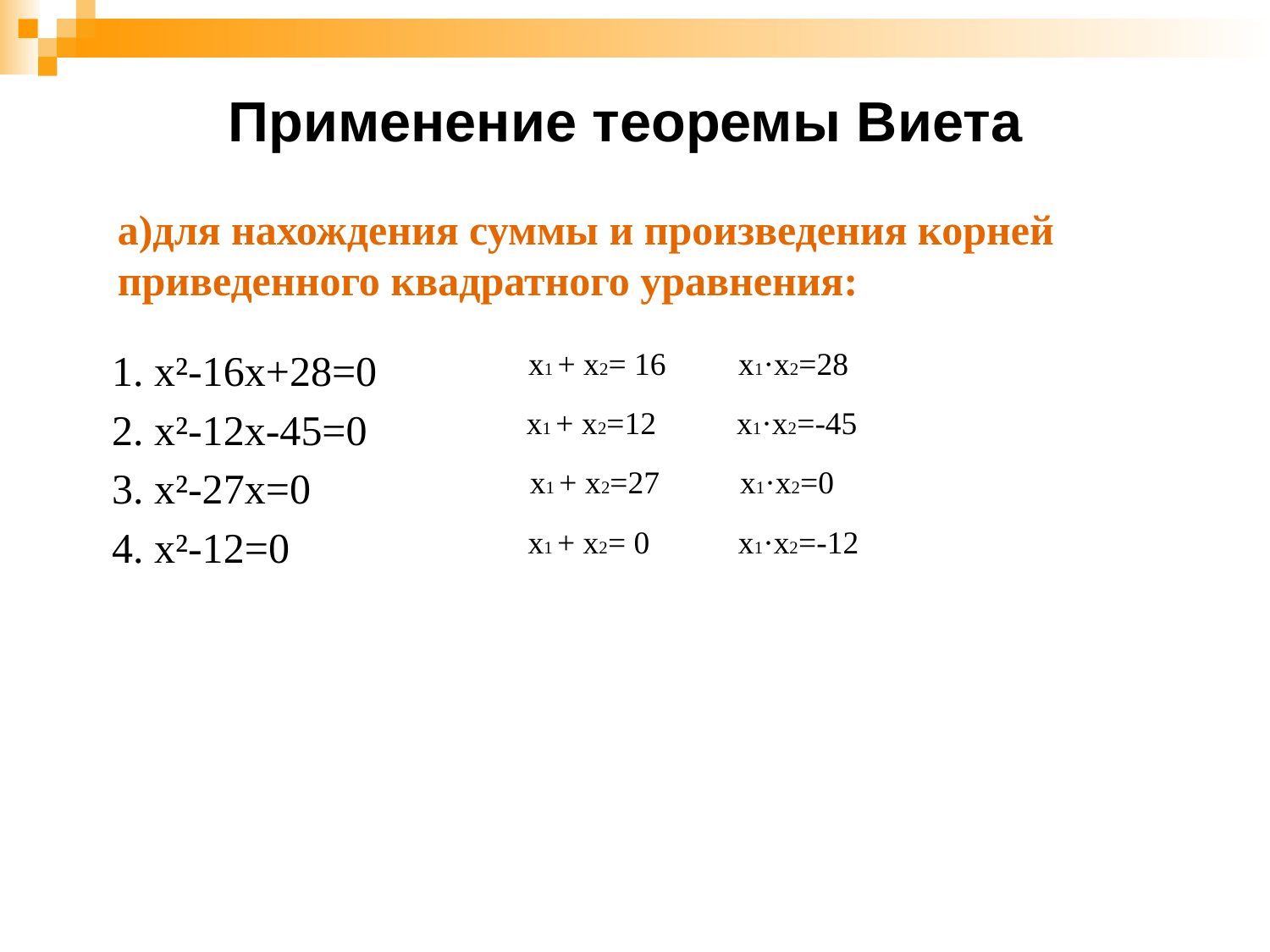

# Применение теоремы Виета
а)для нахождения суммы и произведения корней приведенного квадратного уравнения:
1. х²-16х+28=0
2. х²-12х-45=0
3. х²-27х=0
4. х²-12=0

х1 + х2= 16         х1·х2=28
 х1 + х2=12          х1·х2=-45
 х1 + х2=27          х1·х2=0
х1 + х2= 0           х1·х2=-12